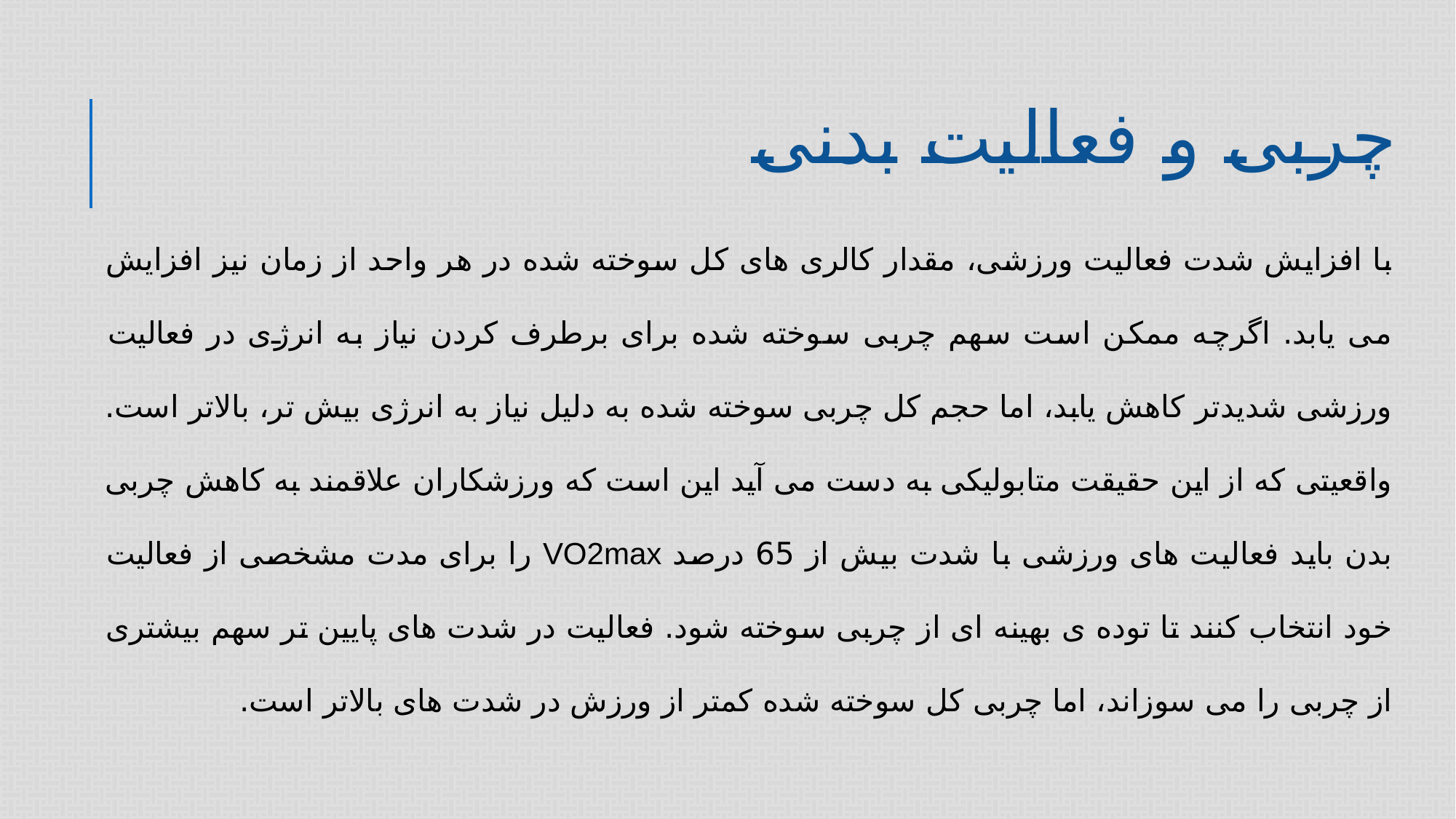

# چربی و فعالیت بدنی
با افزایش شدت فعالیت ورزشی، مقدار کالری های کل سوخته شده در هر واحد از زمان نیز افزایش می یابد. اگرچه ممکن است سهم چربی سوخته شده برای برطرف کردن نیاز به انرژی در فعالیت ورزشی شدیدتر کاهش یابد، اما حجم کل چربی سوخته شده به دلیل نیاز به انرژی بیش تر، بالاتر است. واقعیتی که از این حقیقت متابولیکی به دست می آید این است که ورزشکاران علاقمند به کاهش چربی بدن باید فعالیت های ورزشی با شدت بیش از 65 درصد VO2max را برای مدت مشخصی از فعالیت خود انتخاب کنند تا توده ی بهینه ای از چربی سوخته شود. فعالیت در شدت های پایین تر سهم بیشتری از چربی را می سوزاند، اما چربی کل سوخته شده کمتر از ورزش در شدت های بالاتر است.